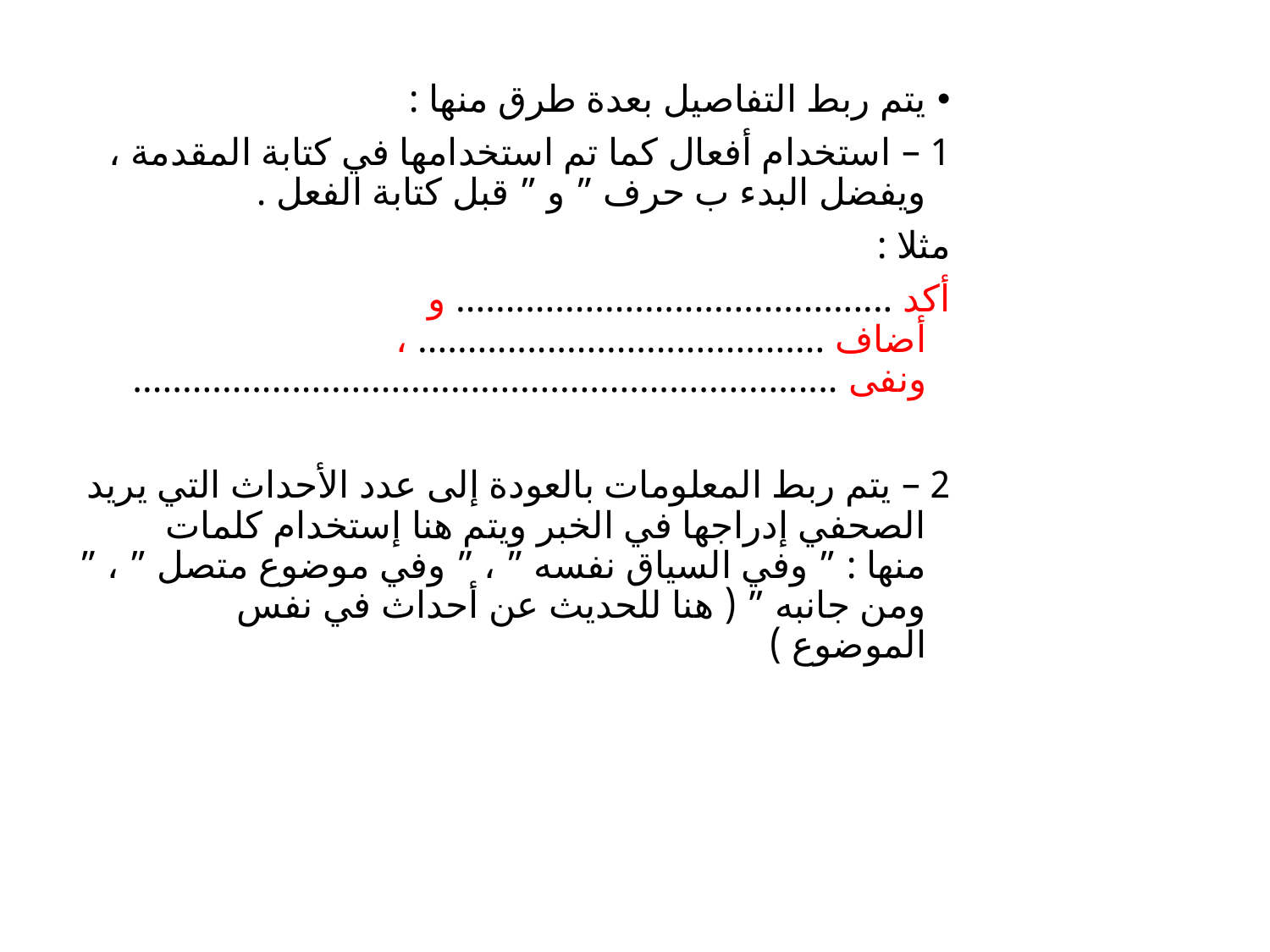

يتم ربط التفاصيل بعدة طرق منها :
1 – استخدام أفعال كما تم استخدامها في كتابة المقدمة ، ويفضل البدء ب حرف ” و ” قبل كتابة الفعل .
مثلا :
أكد ............................................ و أضاف ......................................... ، ونفى .......................................................................

2 – يتم ربط المعلومات بالعودة إلى عدد الأحداث التي يريد الصحفي إدراجها في الخبر ويتم هنا إستخدام كلمات منها : ” وفي السياق نفسه ” ، ” وفي موضوع متصل ” ، ” ومن جانبه ” ( هنا للحديث عن أحداث في نفس الموضوع )